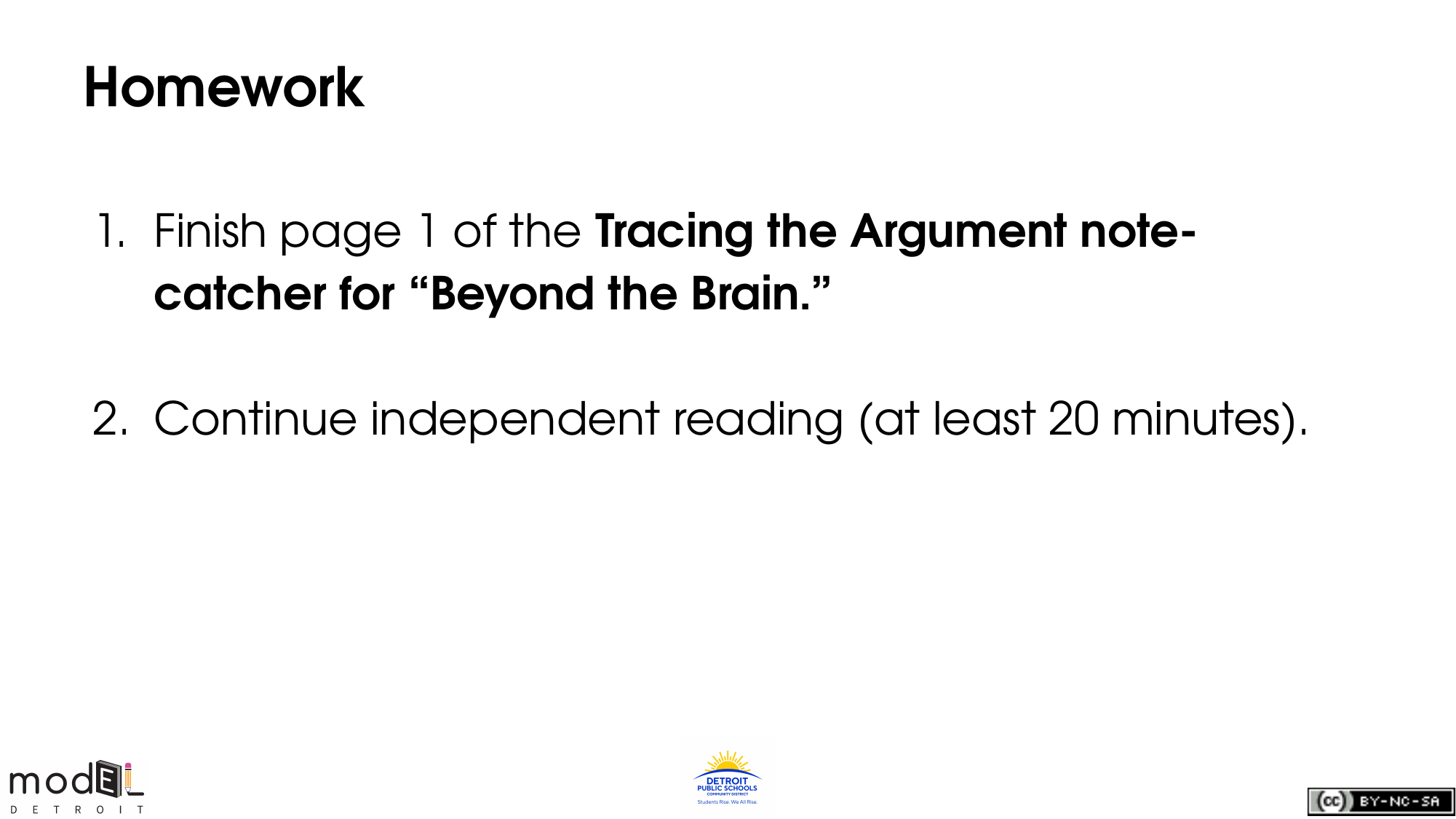

Homework

Finish page 1 of the Tracing the Argument note-catcher for “Beyond the Brain.”

Continue independent reading (at least 20 minutes).